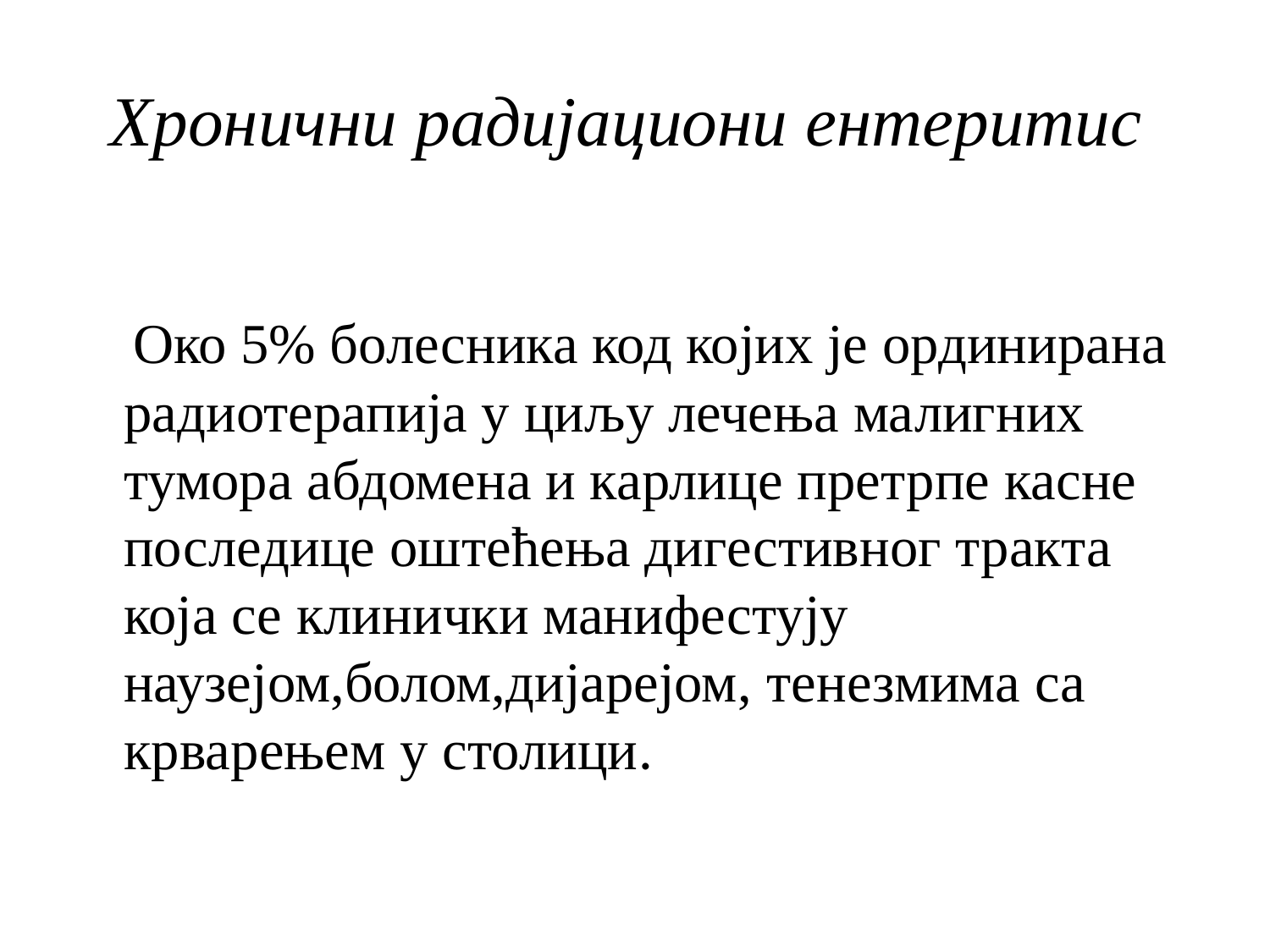

# Хронични радијациони ентеритис

    Око 5% болесника код којих је ординирана радиотерапија у циљу лечења малигних тумора абдомена и карлице претрпе касне последице оштећења дигестивног тракта која се клинички манифестују наузејом,болом,дијарејом, тенезмима са крварењем у столици.